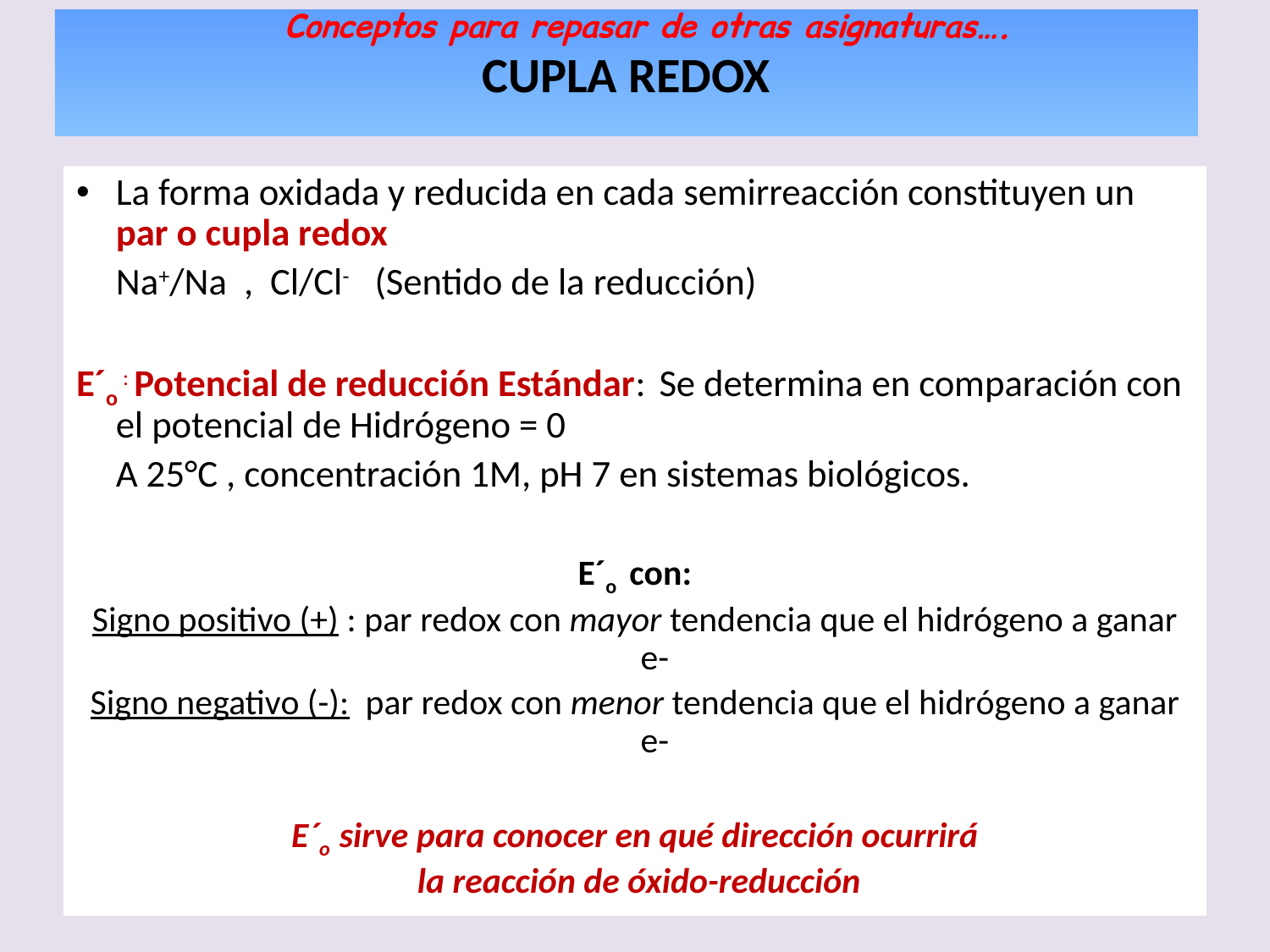

Conceptos para repasar de otras asignaturas….
# CUPLA REDOX
La forma oxidada y reducida en cada semirreacción constituyen un par o cupla redox
 			Na+/Na  ,  Cl/Cl-     (Sentido de la reducción)

E´o : Potencial de reducción Estándar:  Se determina en comparación con el potencial de Hidrógeno = 0
	A 25°C , concentración 1M, pH 7 en sistemas biológicos.

E´o  con:
Signo positivo (+) : par redox con mayor tendencia que el hidrógeno a ganar e-
Signo negativo (-):  par redox con menor tendencia que el hidrógeno a ganar e-

E´o  sirve para conocer en qué dirección ocurrirá
 la reacción de óxido-reducción